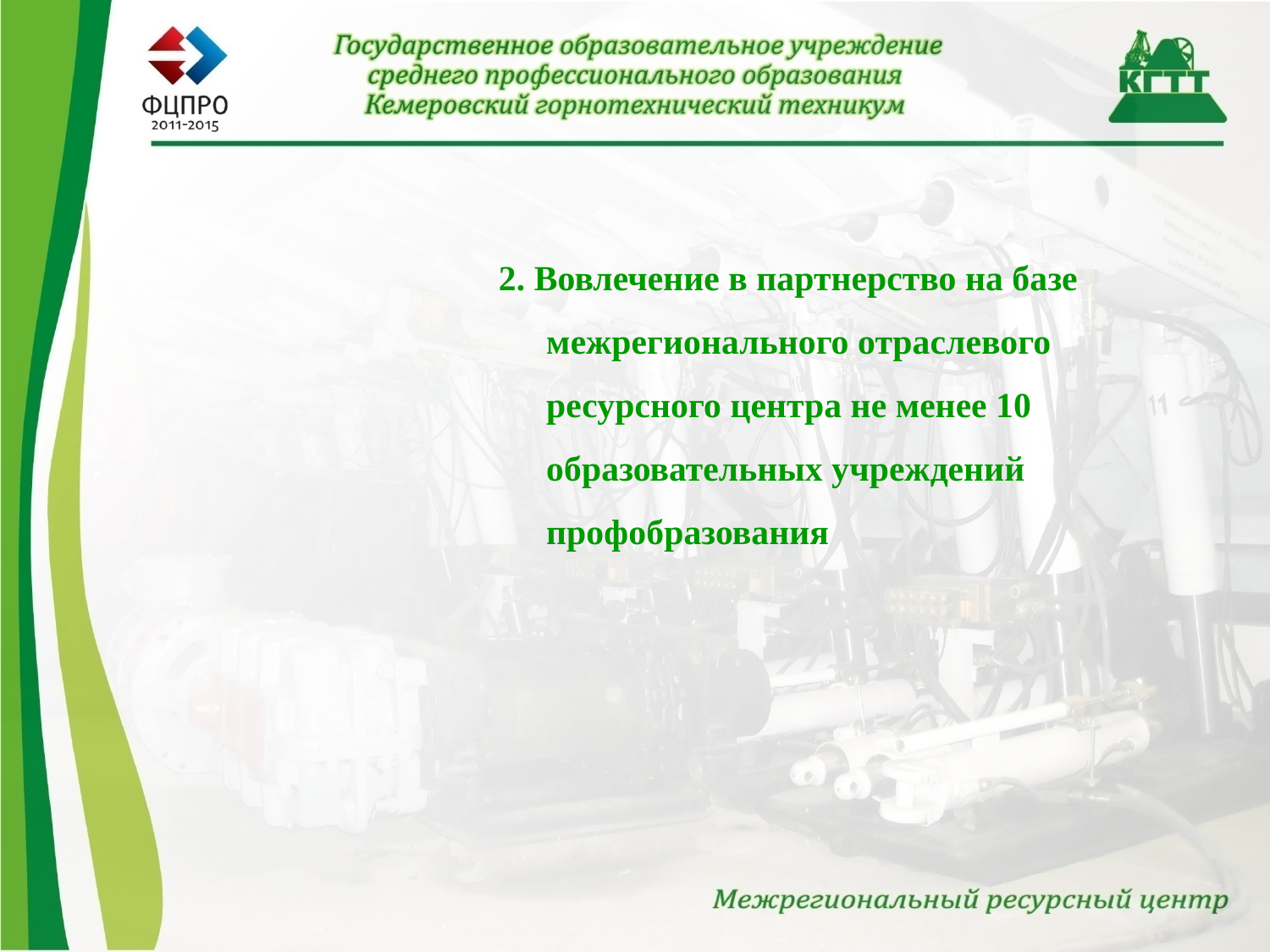

2. Вовлечение в партнерство на базе межрегионального отраслевого ресурсного центра не менее 10 образовательных учреждений профобразования